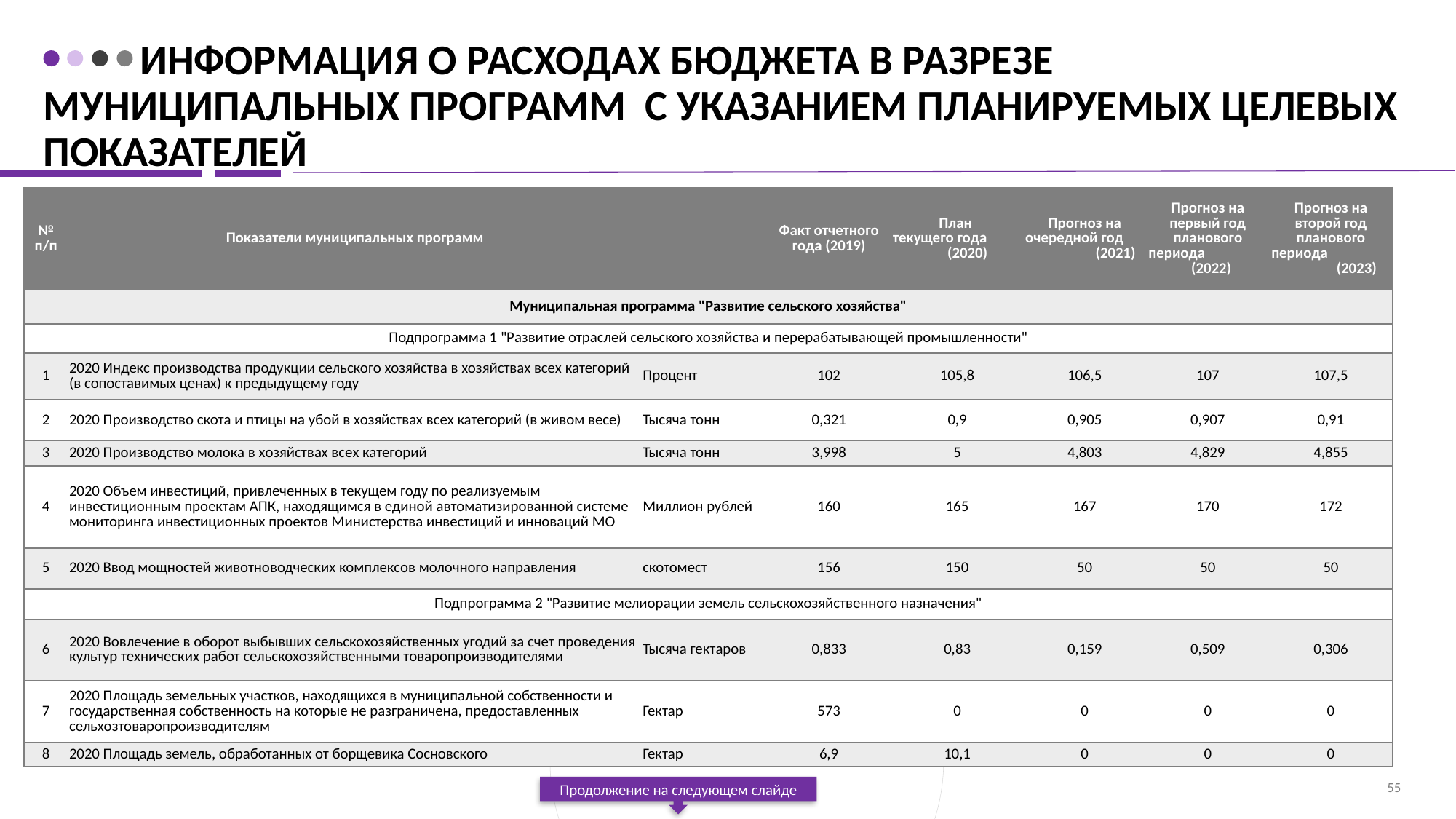

# Информация о расходах бюджета в разрезе муниципальных программ  с указанием планируемых целевых показателей
| № п/п | Показатели муниципальных программ |  | Факт отчетного года (2019) | План текущего года (2020) | Прогноз на очередной год (2021) | Прогноз на первый год планового периода (2022) | Прогноз на второй год планового периода (2023) |
| --- | --- | --- | --- | --- | --- | --- | --- |
| Муниципальная программа "Развитие сельского хозяйства" |  |  |  |  |  |  |  |
| Подпрограмма 1 "Развитие отраслей сельского хозяйства и перерабатывающей промышленности" |  |  |  |  |  |  |  |
| 1 | 2020 Индекс производства продукции сельского хозяйства в хозяйствах всех категорий (в сопоставимых ценах) к предыдущему году | Процент | 102 | 105,8 | 106,5 | 107 | 107,5 |
| 2 | 2020 Производство скота и птицы на убой в хозяйствах всех категорий (в живом весе) | Тысяча тонн | 0,321 | 0,9 | 0,905 | 0,907 | 0,91 |
| 3 | 2020 Производство молока в хозяйствах всех категорий | Тысяча тонн | 3,998 | 5 | 4,803 | 4,829 | 4,855 |
| 4 | 2020 Объем инвестиций, привлеченных в текущем году по реализуемым инвестиционным проектам АПК, находящимся в единой автоматизированной системе мониторинга инвестиционных проектов Министерства инвестиций и инноваций МО | Миллион рублей | 160 | 165 | 167 | 170 | 172 |
| 5 | 2020 Ввод мощностей животноводческих комплексов молочного направления | скотомест | 156 | 150 | 50 | 50 | 50 |
| Подпрограмма 2 "Развитие мелиорации земель сельскохозяйственного назначения" |  |  |  |  |  |  |  |
| 6 | 2020 Вовлечение в оборот выбывших сельскохозяйственных угодий за счет проведения культур технических работ сельскохозяйственными товаропроизводителями | Тысяча гектаров | 0,833 | 0,83 | 0,159 | 0,509 | 0,306 |
| 7 | 2020 Площадь земельных участков, находящихся в муниципальной собственности и государственная собственность на которые не разграничена, предоставленных сельхозтоваропроизводителям | Гектар | 573 | 0 | 0 | 0 | 0 |
| 8 | 2020 Площадь земель, обработанных от борщевика Сосновского | Гектар | 6,9 | 10,1 | 0 | 0 | 0 |
55
Продолжение на следующем слайде